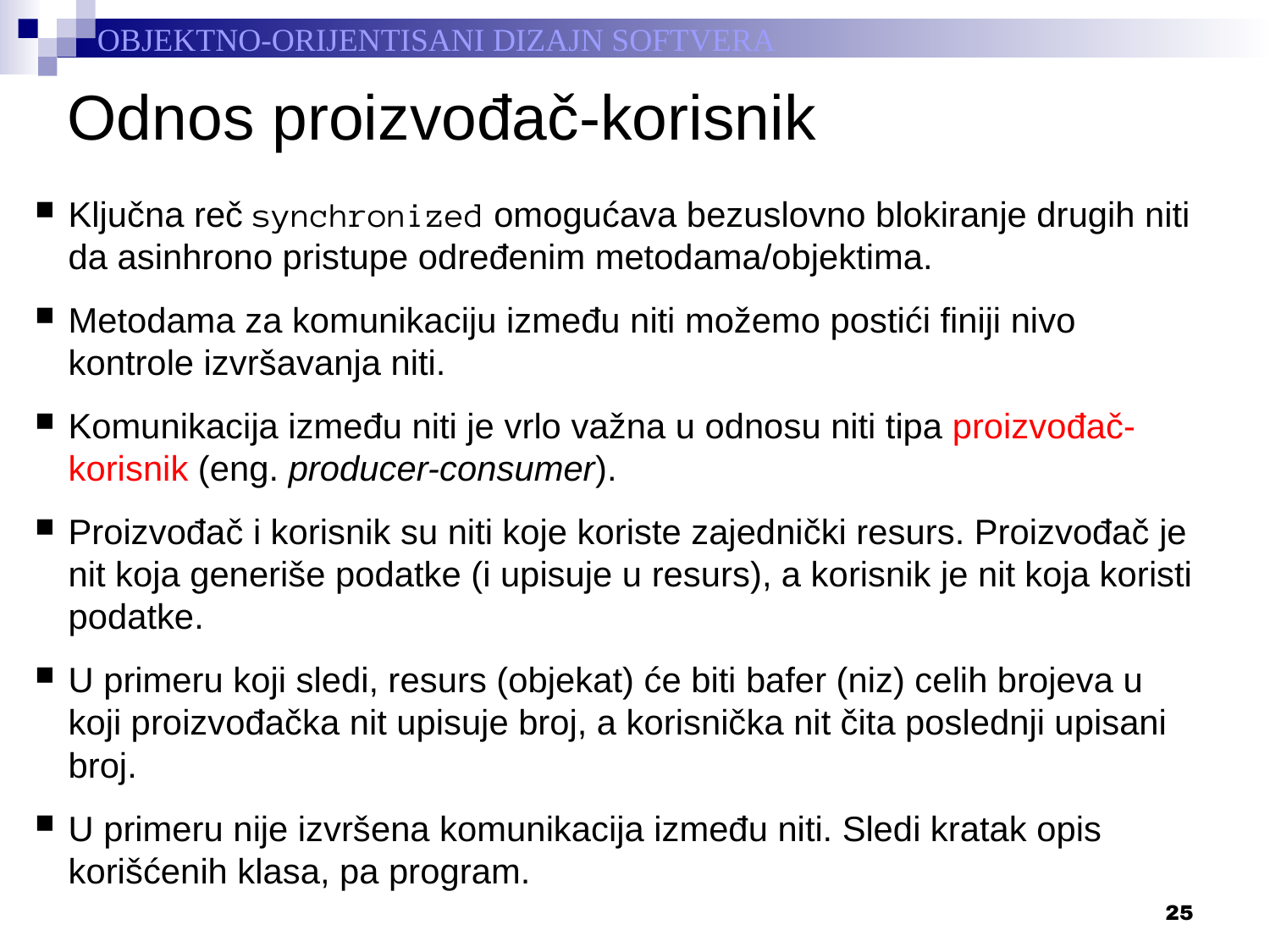

# Odnos proizvođač-korisnik
Ključna reč synchronized omogućava bezuslovno blokiranje drugih niti da asinhrono pristupe određenim metodama/objektima.
Metodama za komunikaciju između niti možemo postići finiji nivo kontrole izvršavanja niti.
Komunikacija između niti je vrlo važna u odnosu niti tipa proizvođač-korisnik (eng. producer-consumer).
Proizvođač i korisnik su niti koje koriste zajednički resurs. Proizvođač je nit koja generiše podatke (i upisuje u resurs), a korisnik je nit koja koristi podatke.
U primeru koji sledi, resurs (objekat) će biti bafer (niz) celih brojeva u koji proizvođačka nit upisuje broj, a korisnička nit čita poslednji upisani broj.
U primeru nije izvršena komunikacija između niti. Sledi kratak opis korišćenih klasa, pa program.

25